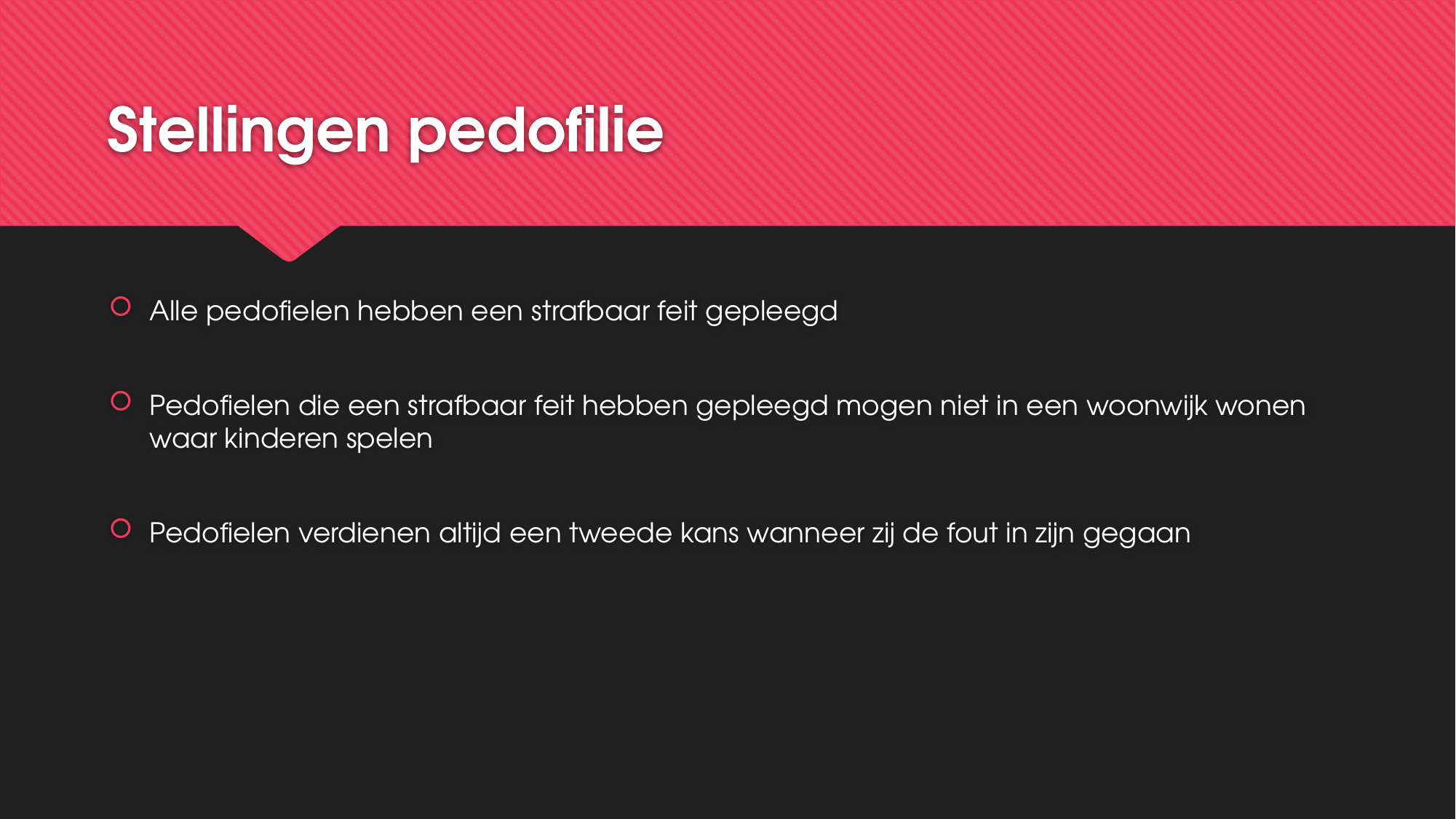

# Stellingen pedofilie
Alle pedofielen hebben een strafbaar feit gepleegd

Pedofielen die een strafbaar feit hebben gepleegd mogen niet in een woonwijk wonen waar kinderen spelen

Pedofielen verdienen altijd een tweede kans wanneer zij de fout in zijn gegaan